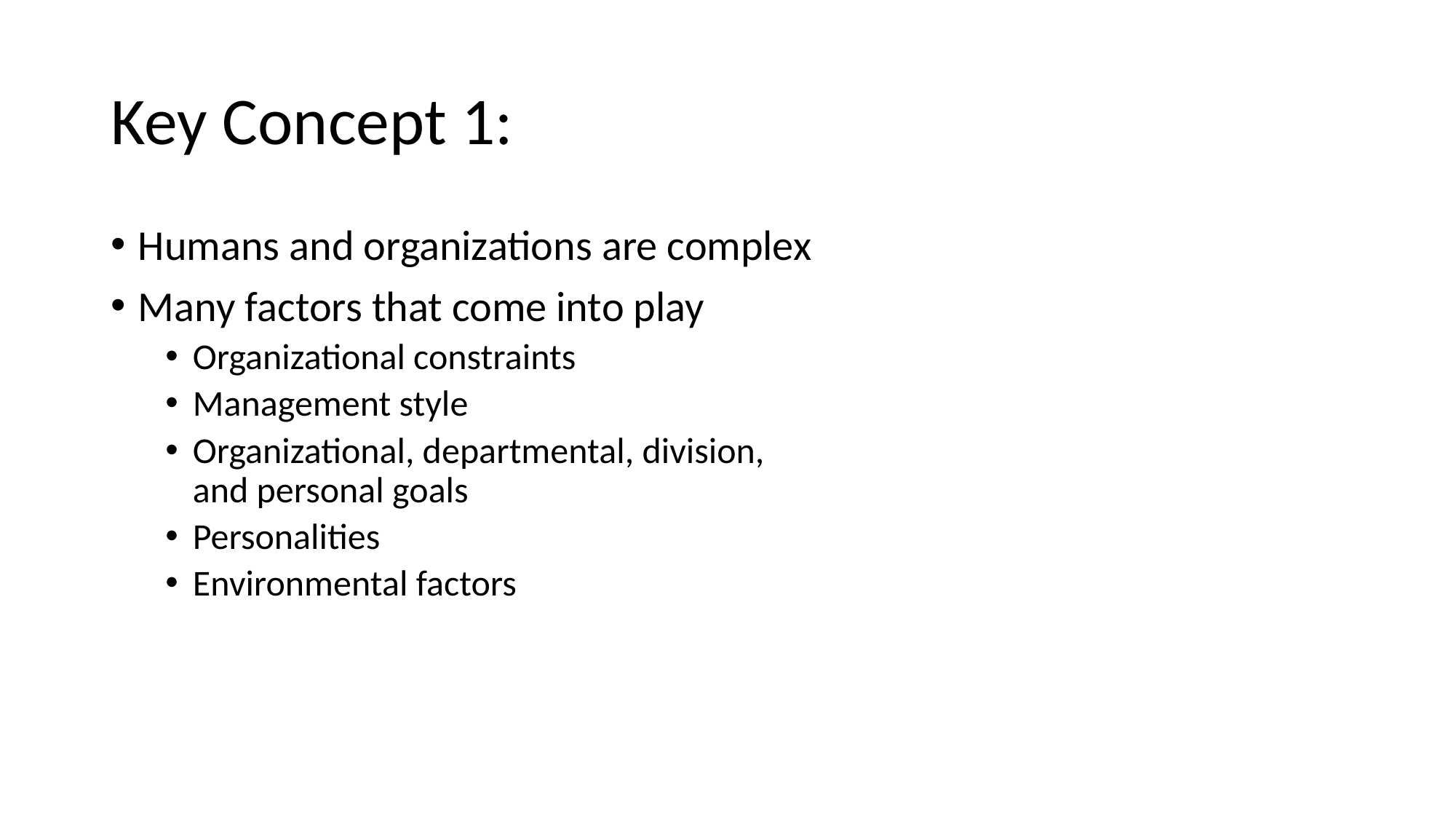

# Key Concept 1:
Humans and organizations are complex
Many factors that come into play
Organizational constraints
Management style
Organizational, departmental, division,
and personal goals
Personalities
Environmental factors